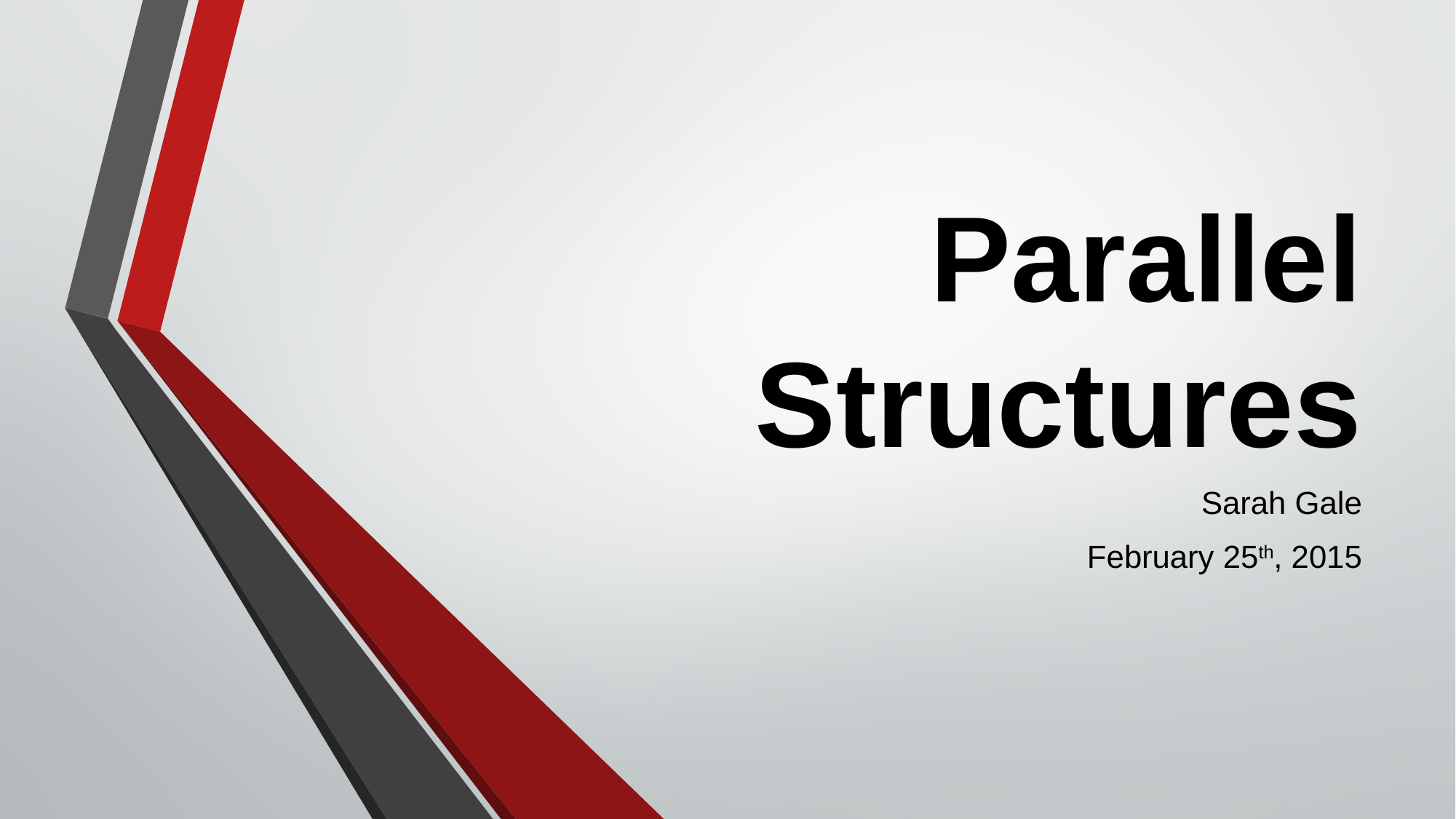

# Parallel Structures
Sarah Gale
February 25th, 2015